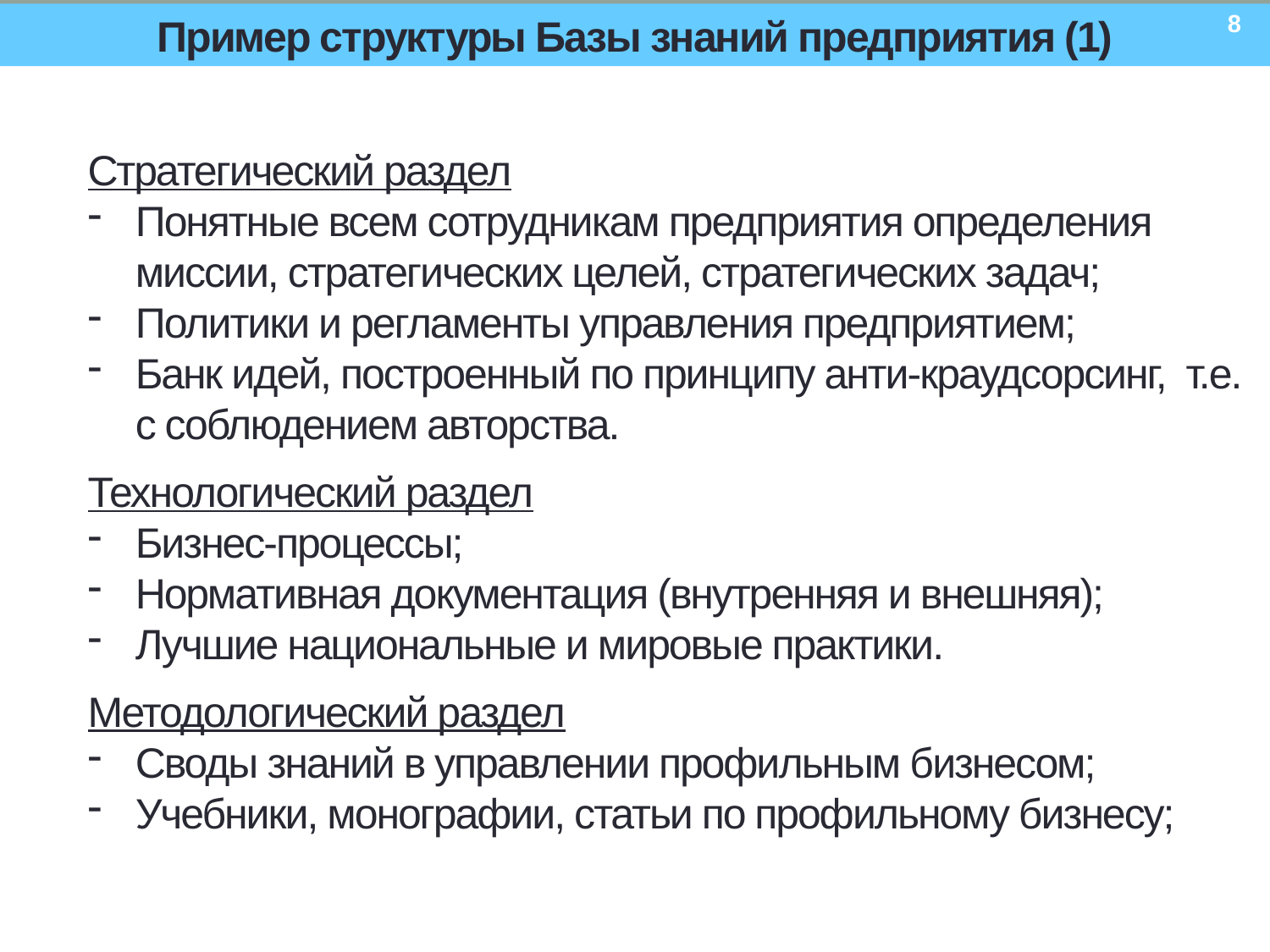

8
# Пример структуры Базы знаний предприятия (1)
Стратегический раздел
Понятные всем сотрудникам предприятия определения миссии, стратегических целей, стратегических задач;
Политики и регламенты управления предприятием;
Банк идей, построенный по принципу анти-краудсорсинг,  т.е. с соблюдением авторства.

Технологический раздел
Бизнес-процессы;
Нормативная документация (внутренняя и внешняя);
Лучшие национальные и мировые практики.

Методологический раздел
Своды знаний в управлении профильным бизнесом;
Учебники, монографии, статьи по профильному бизнесу;